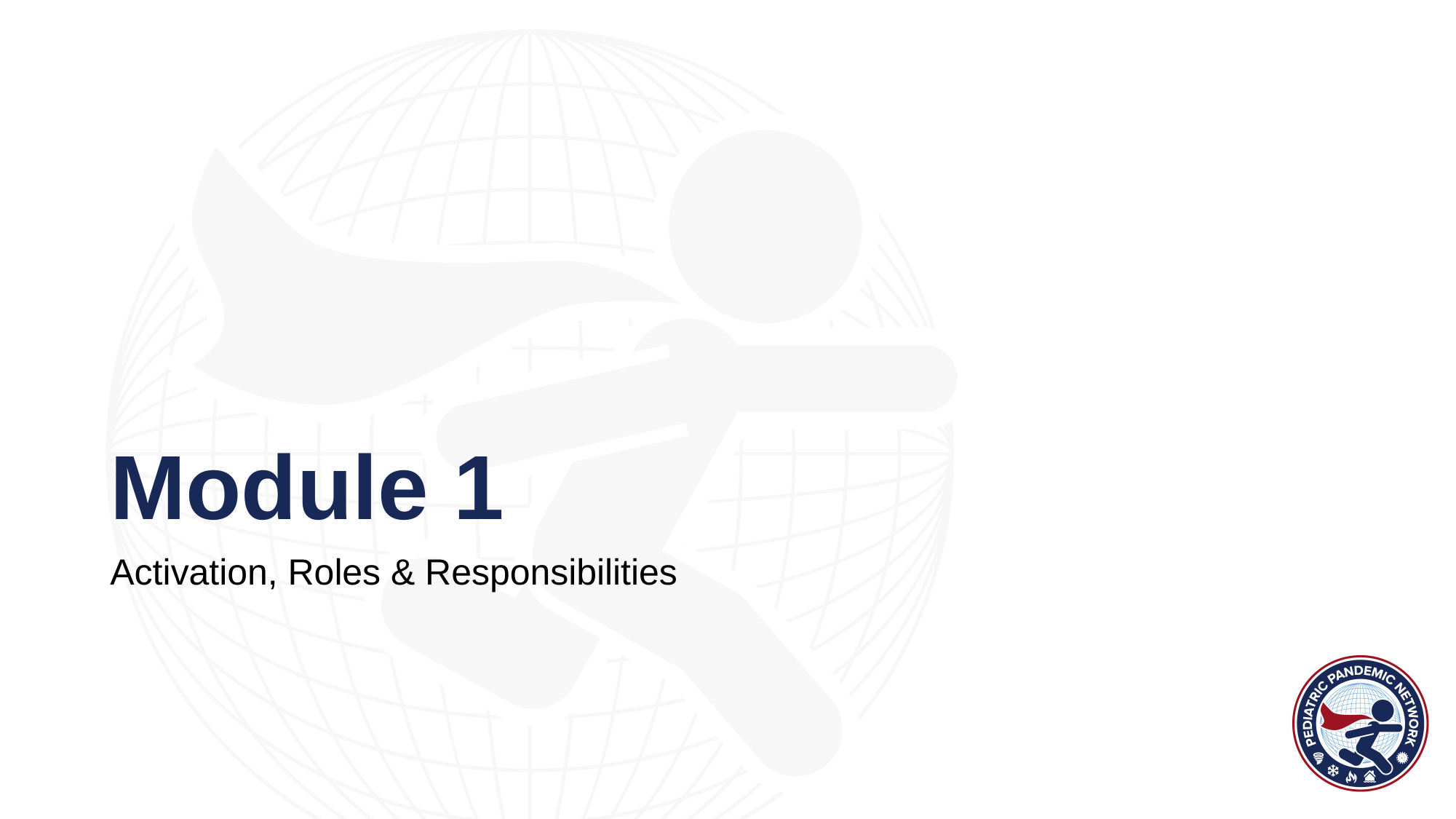

# Module 1
Activation, Roles & Responsibilities